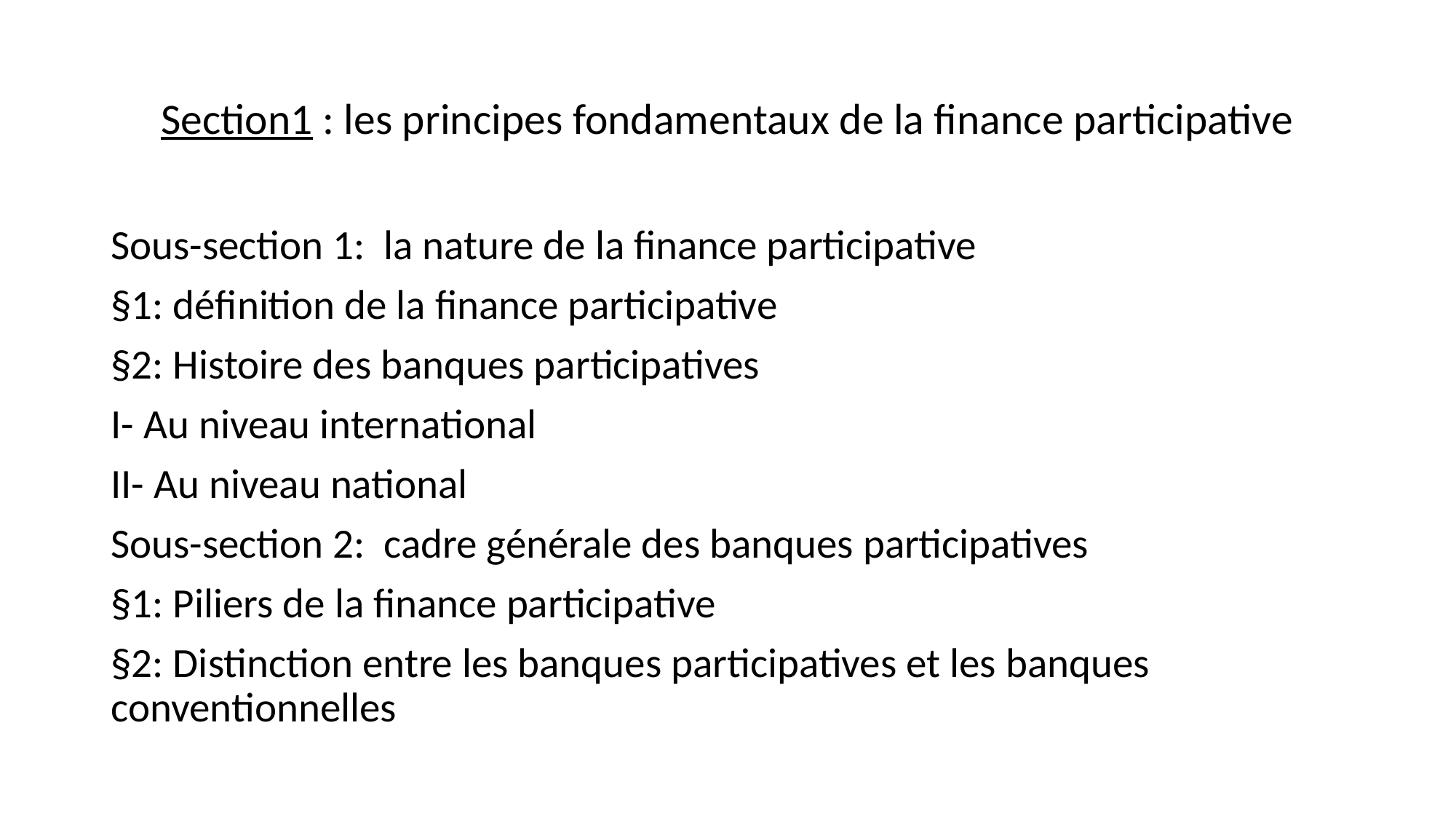

# Section1 : les principes fondamentaux de la finance participative
Sous-section 1:  la nature de la finance participative
§1: définition de la finance participative
§2: Histoire des banques participatives
I- Au niveau international
II- Au niveau national
Sous-section 2:  cadre générale des banques participatives
§1: Piliers de la finance participative
§2: Distinction entre les banques participatives et les banques conventionnelles